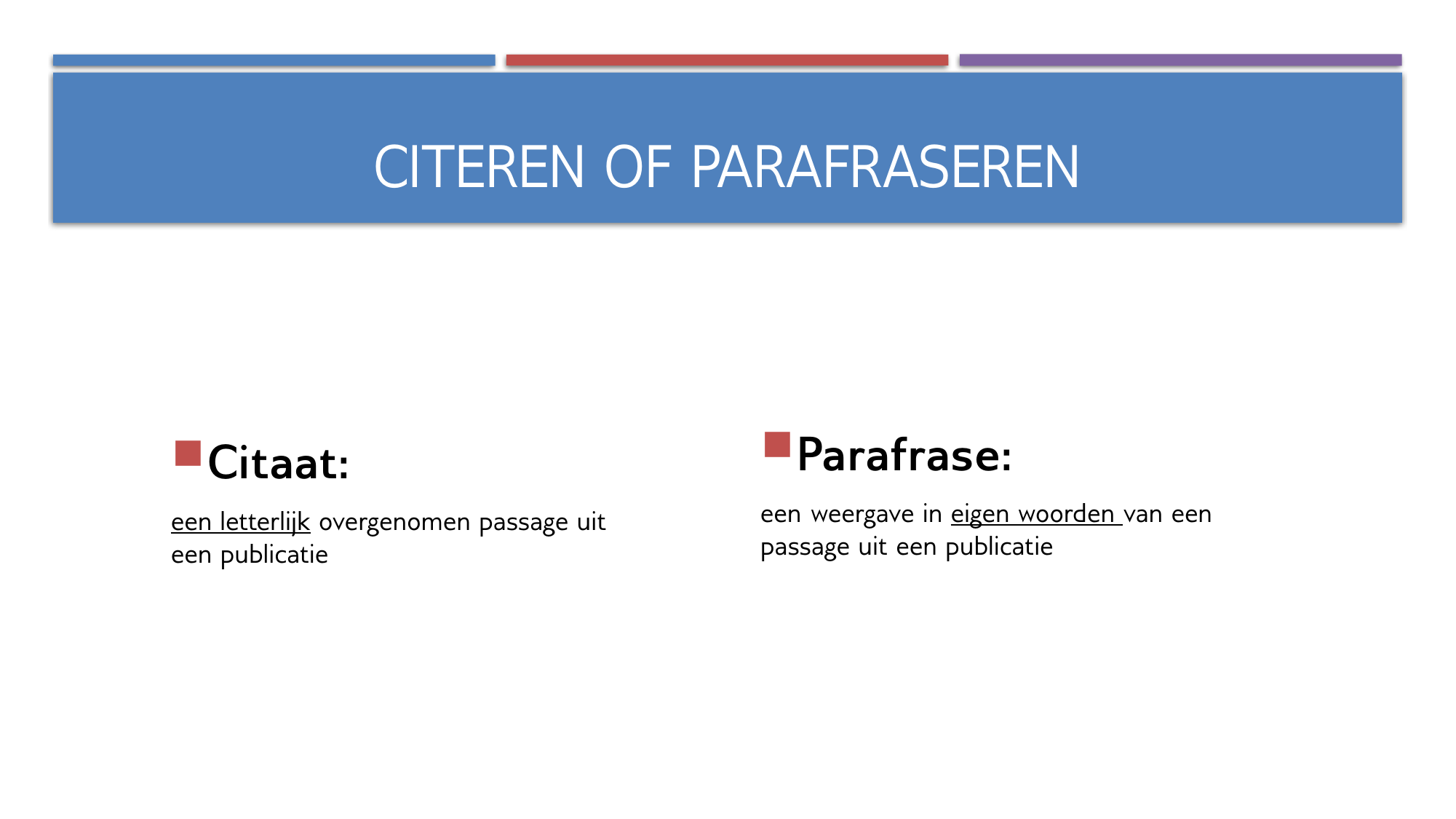

# Citeren of parafraseren
Citaat:
een letterlijk overgenomen passage uit een publicatie

Parafrase:
een weergave in eigen woorden van een passage uit een publicatie